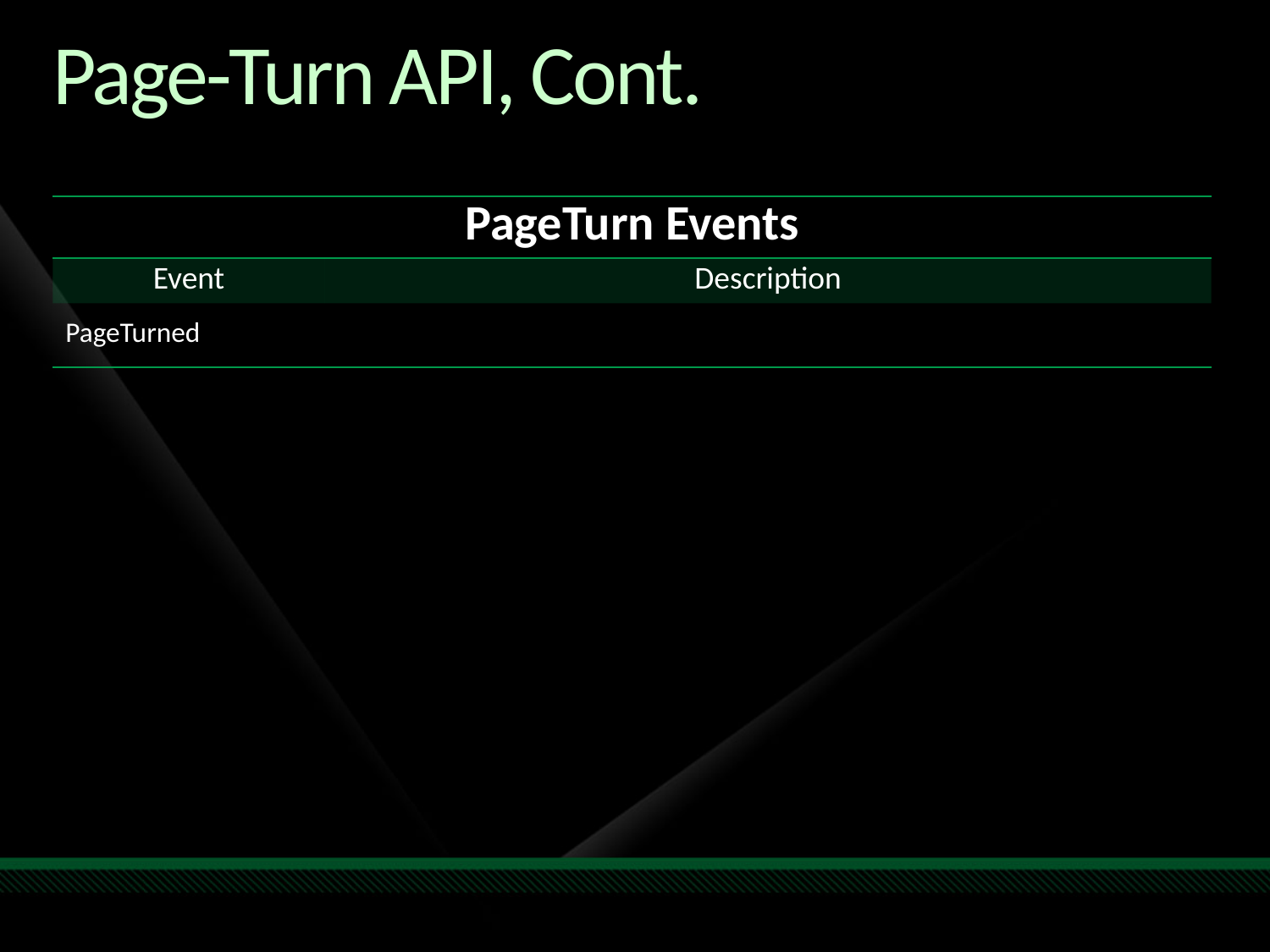

# Page-Turn API, Cont.
| PageTurn Events |  |
| --- | --- |
| Event | Description |
| PageTurned |  |